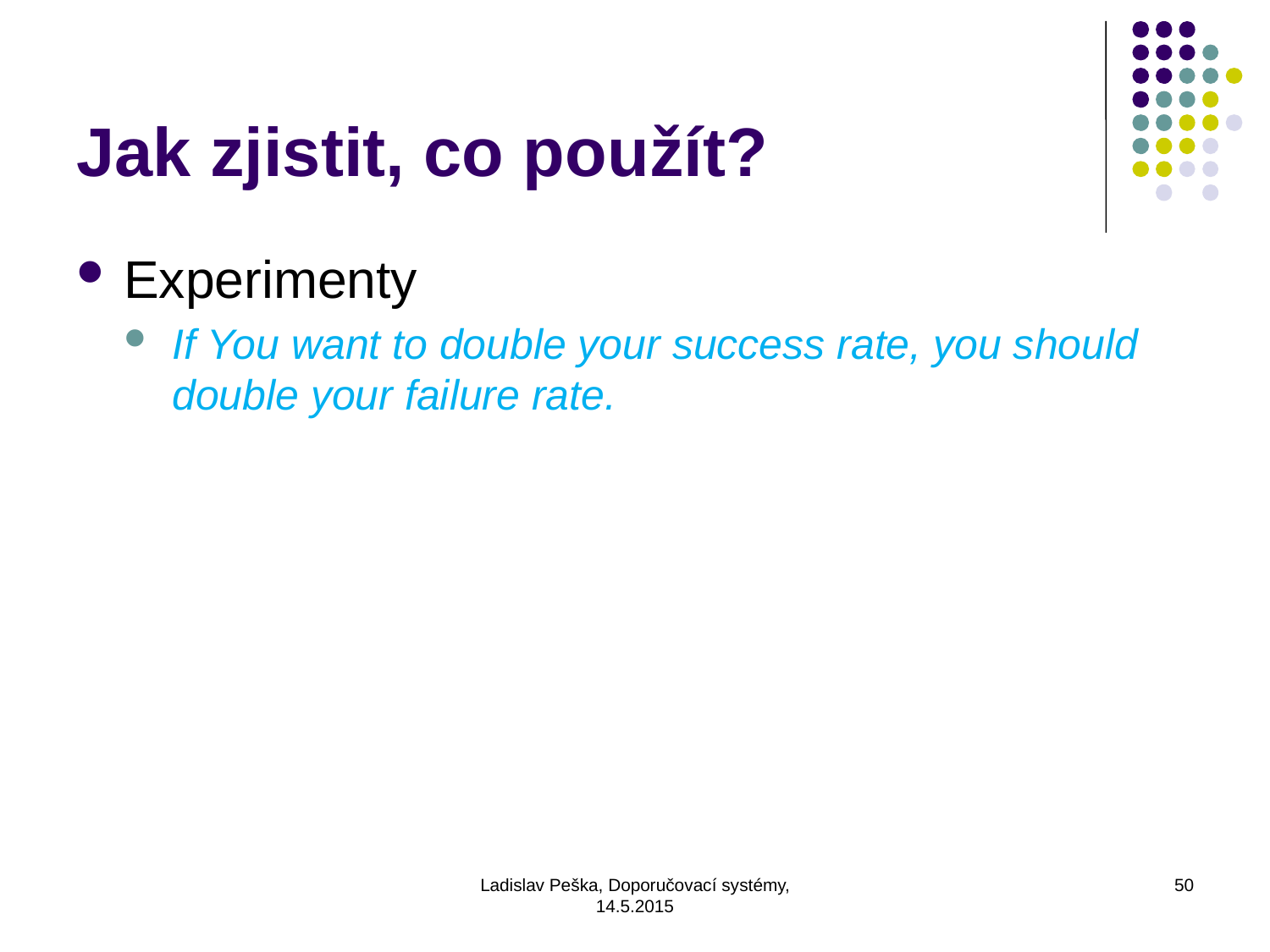

# Jak zjistit, co použít?
Experimenty
If You want to double your success rate, you should double your failure rate.

Ladislav Peška, Doporučovací systémy, 14.5.2015
50